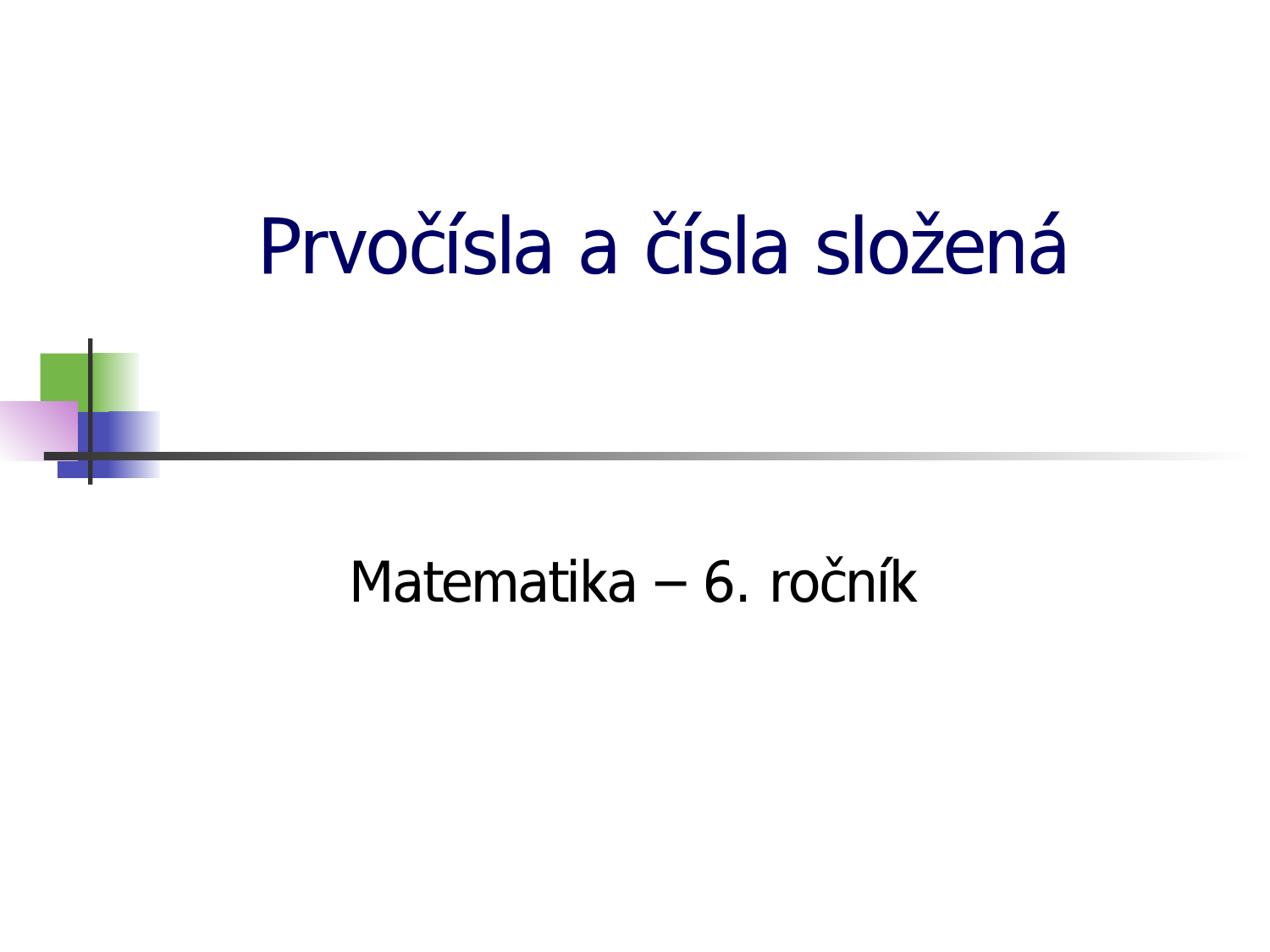

# Prvočísla a čísla složená
Matematika – 6. ročník